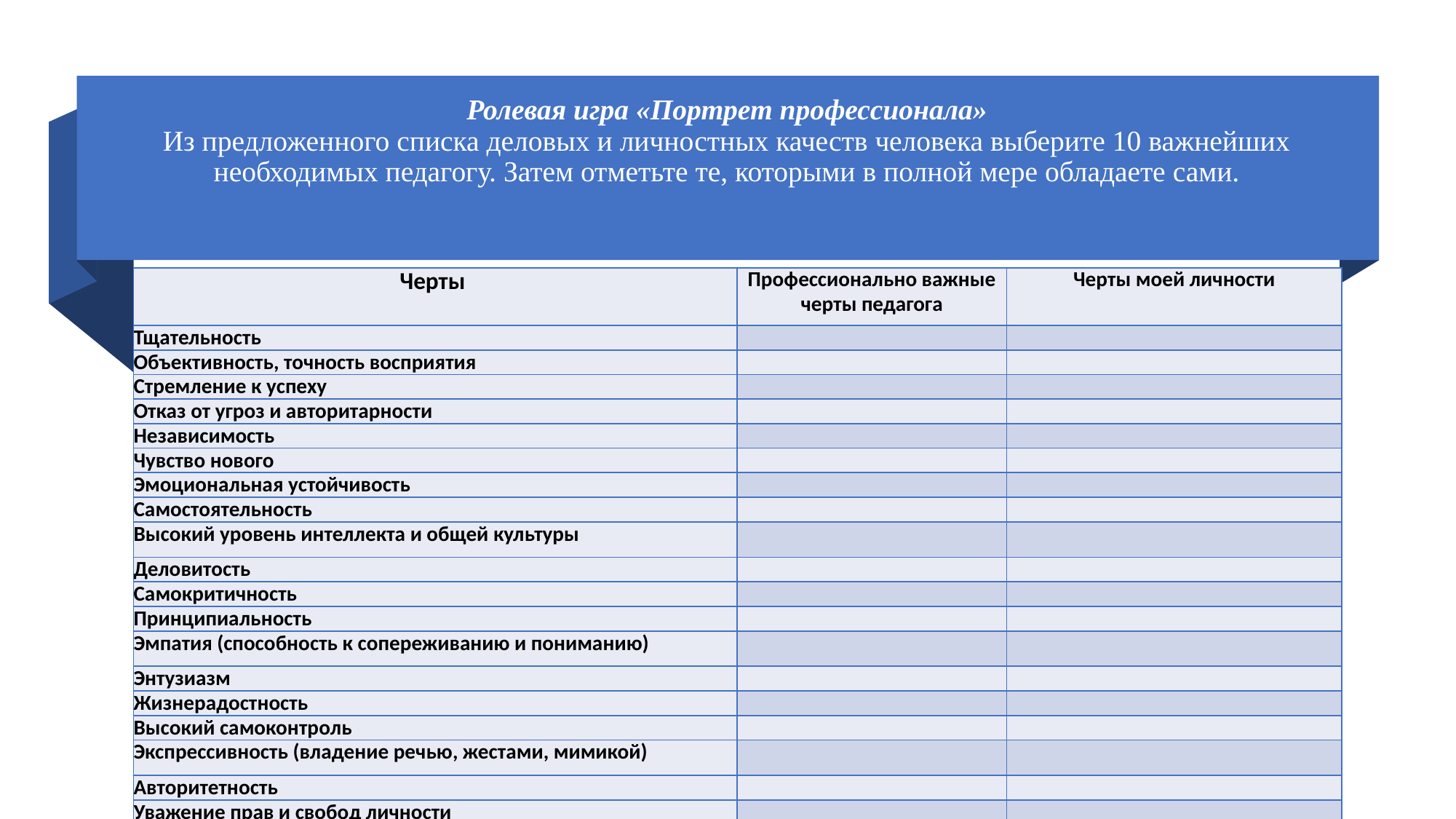

# Ролевая игра «Портрет профессионала» Из предложенного списка деловых и личностных качеств человека выберите 10 важнейших необходимых педагогу. Затем отметьте те, которыми в полной мере обладаете сами.

| Черты | Профессионально важные черты педагога | Черты моей личности |
| --- | --- | --- |
| Тщательность |  |  |
| Объективность, точность восприятия |  |  |
| Стремление к успеху |  |  |
| Отказ от угроз и авторитарности |  |  |
| Независимость |  |  |
| Чувство нового |  |  |
| Эмоциональная устойчивость |  |  |
| Самостоятельность |  |  |
| Высокий уровень интеллекта и общей культуры |  |  |
| Деловитость |  |  |
| Самокритичность |  |  |
| Принципиальность |  |  |
| Эмпатия (способность к сопереживанию и пониманию) |  |  |
| Энтузиазм |  |  |
| Жизнерадостность |  |  |
| Высокий самоконтроль |  |  |
| Экспрессивность (владение речью, жестами, мимикой) |  |  |
| Авторитетность |  |  |
| Уважение прав и свобод личности |  |  |